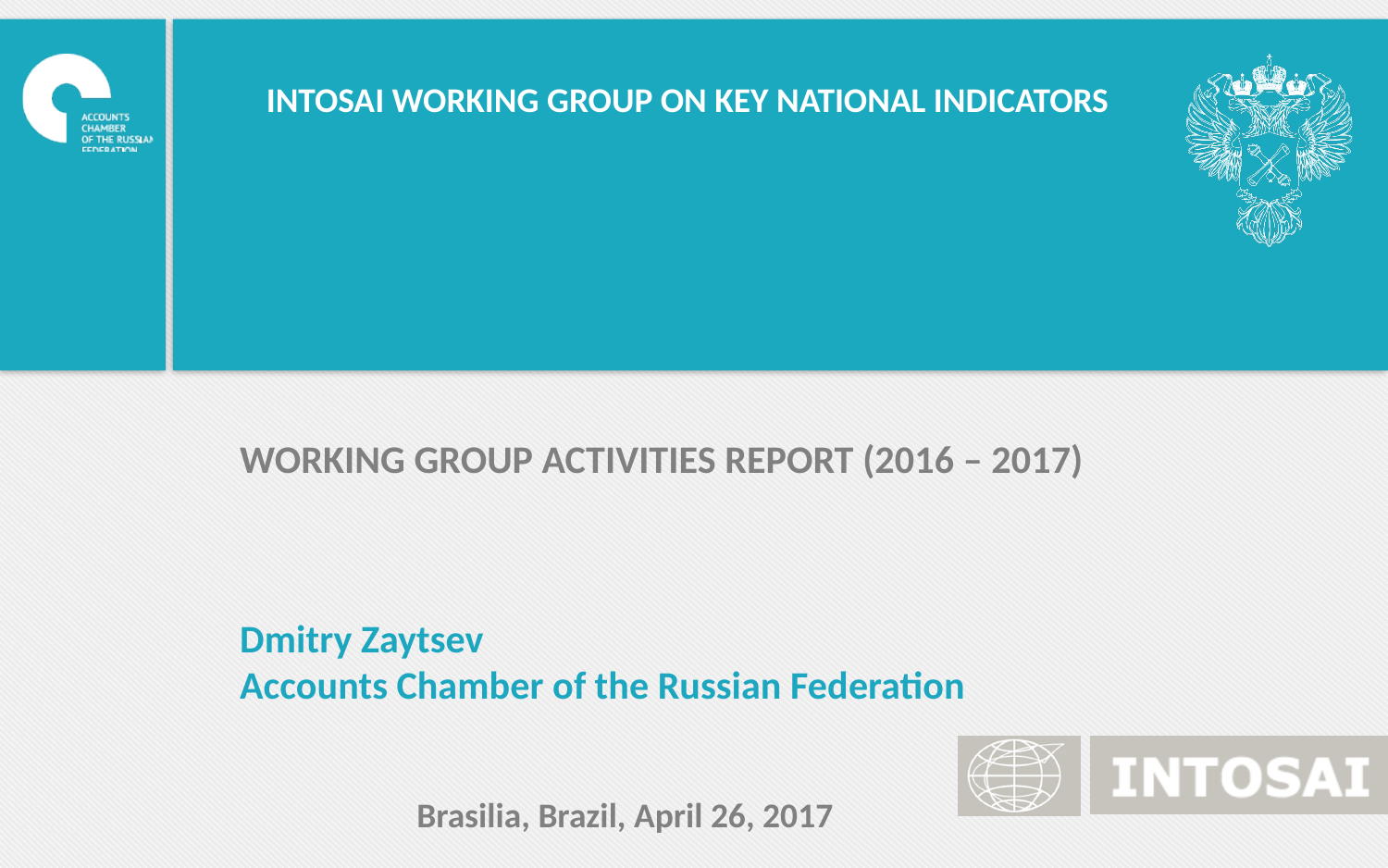

INTOSAI WORKING GROUP ON KEY NATIONAL INDICATORS

WORKING GROUP ACTIVITIES REPORT (2016 – 2017)

Dmitry Zaytsev
Accounts Chamber of the Russian Federation

Brasilia, Brazil, April 26, 2017